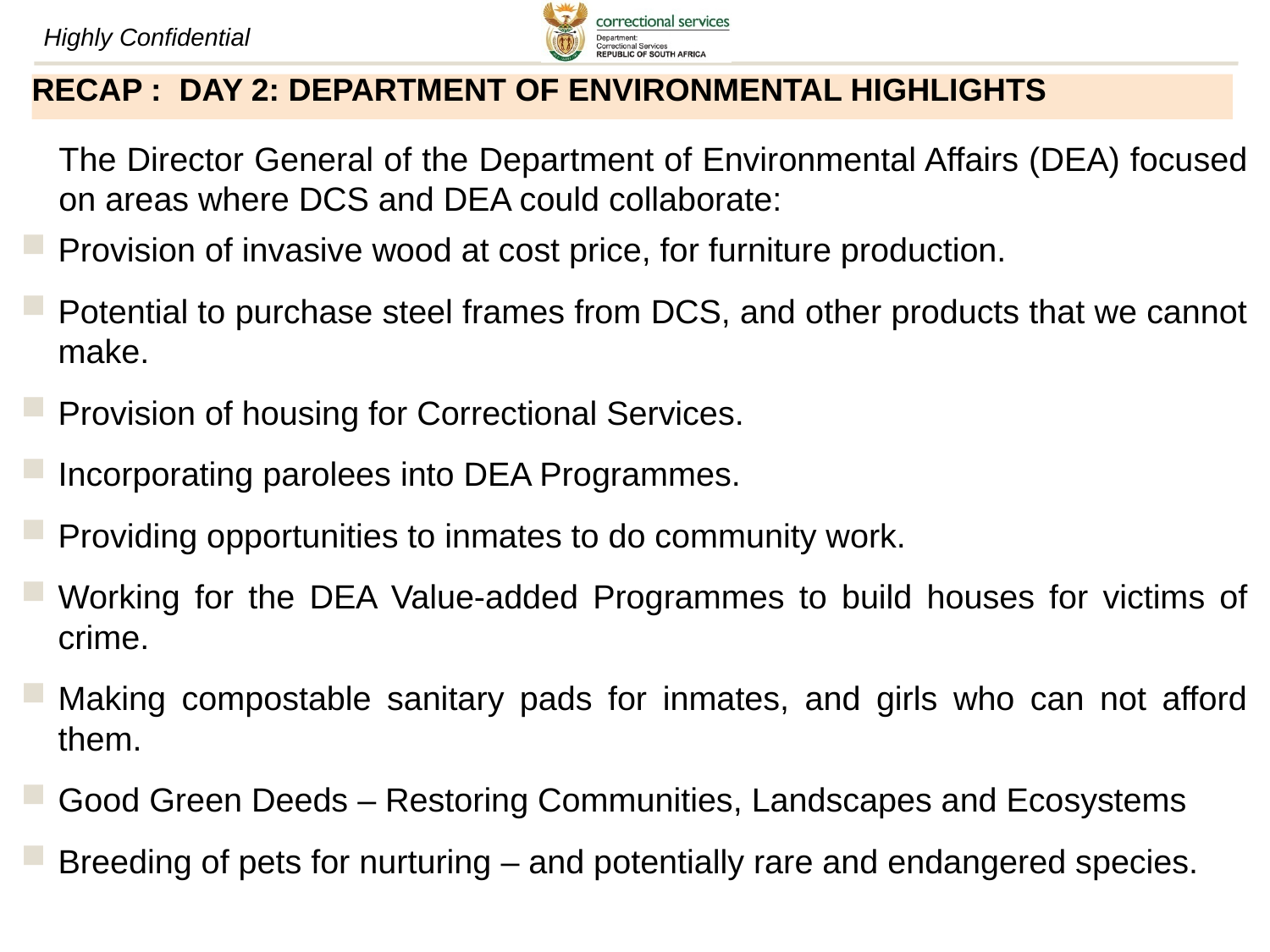

# RECAP :  DAY 2: DEPARTMENT OF ENVIRONMENTAL HIGHLIGHTS
The Director General of the Department of Environmental Affairs (DEA) focused on areas where DCS and DEA could collaborate:
Provision of invasive wood at cost price, for furniture production.
Potential to purchase steel frames from DCS, and other products that we cannot make.
Provision of housing for Correctional Services.
Incorporating parolees into DEA Programmes.
Providing opportunities to inmates to do community work.
Working for the DEA Value-added Programmes to build houses for victims of crime.
Making compostable sanitary pads for inmates, and girls who can not afford them.
Good Green Deeds – Restoring Communities, Landscapes and Ecosystems
Breeding of pets for nurturing – and potentially rare and endangered species.